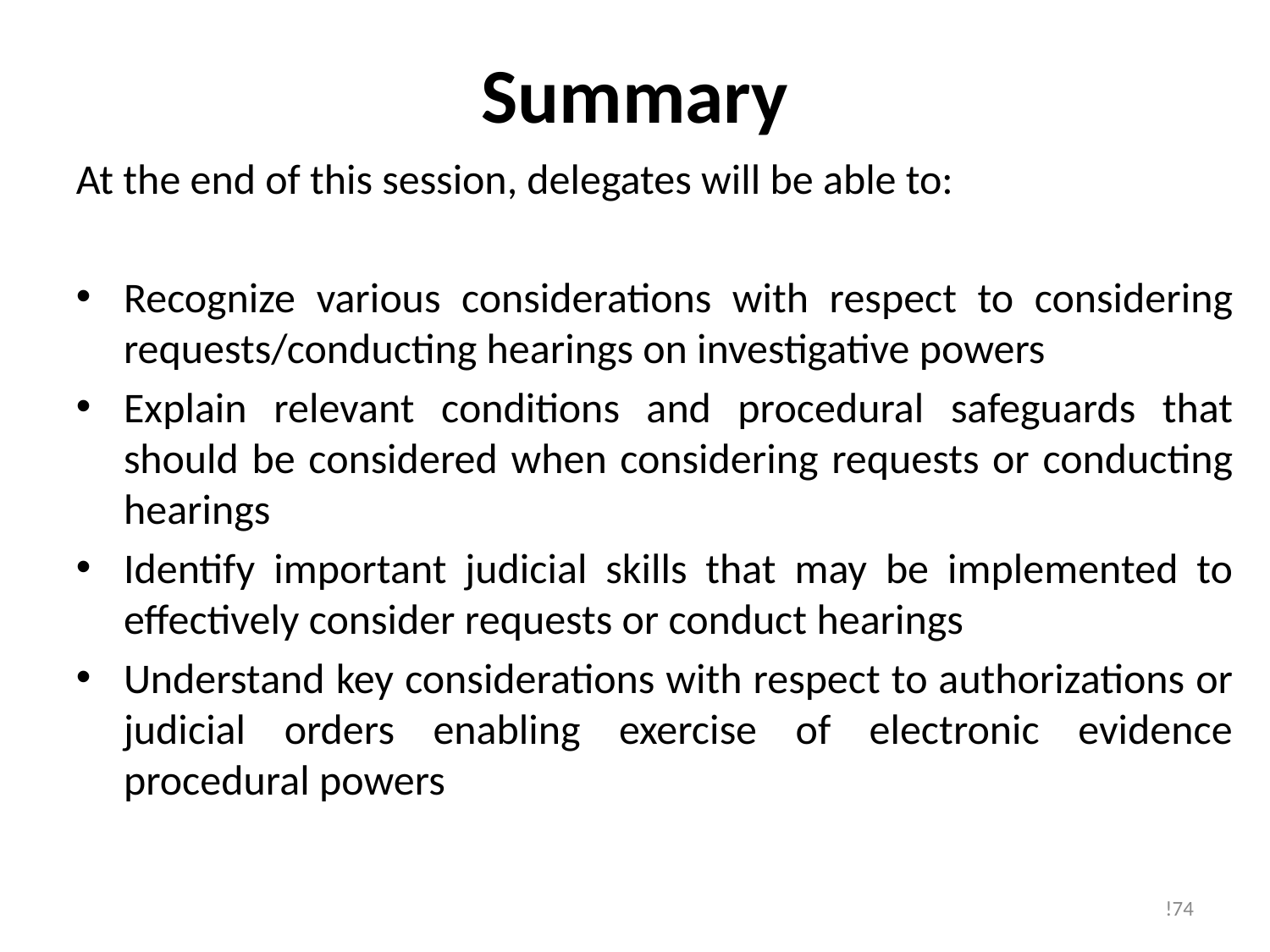

Summary
At the end of this session, delegates will be able to:

Recognize various considerations with respect to considering requests/conducting hearings on investigative powers
Explain relevant conditions and procedural safeguards that should be considered when considering requests or conducting hearings
Identify important judicial skills that may be implemented to effectively consider requests or conduct hearings
Understand key considerations with respect to authorizations or judicial orders enabling exercise of electronic evidence procedural powers
!74